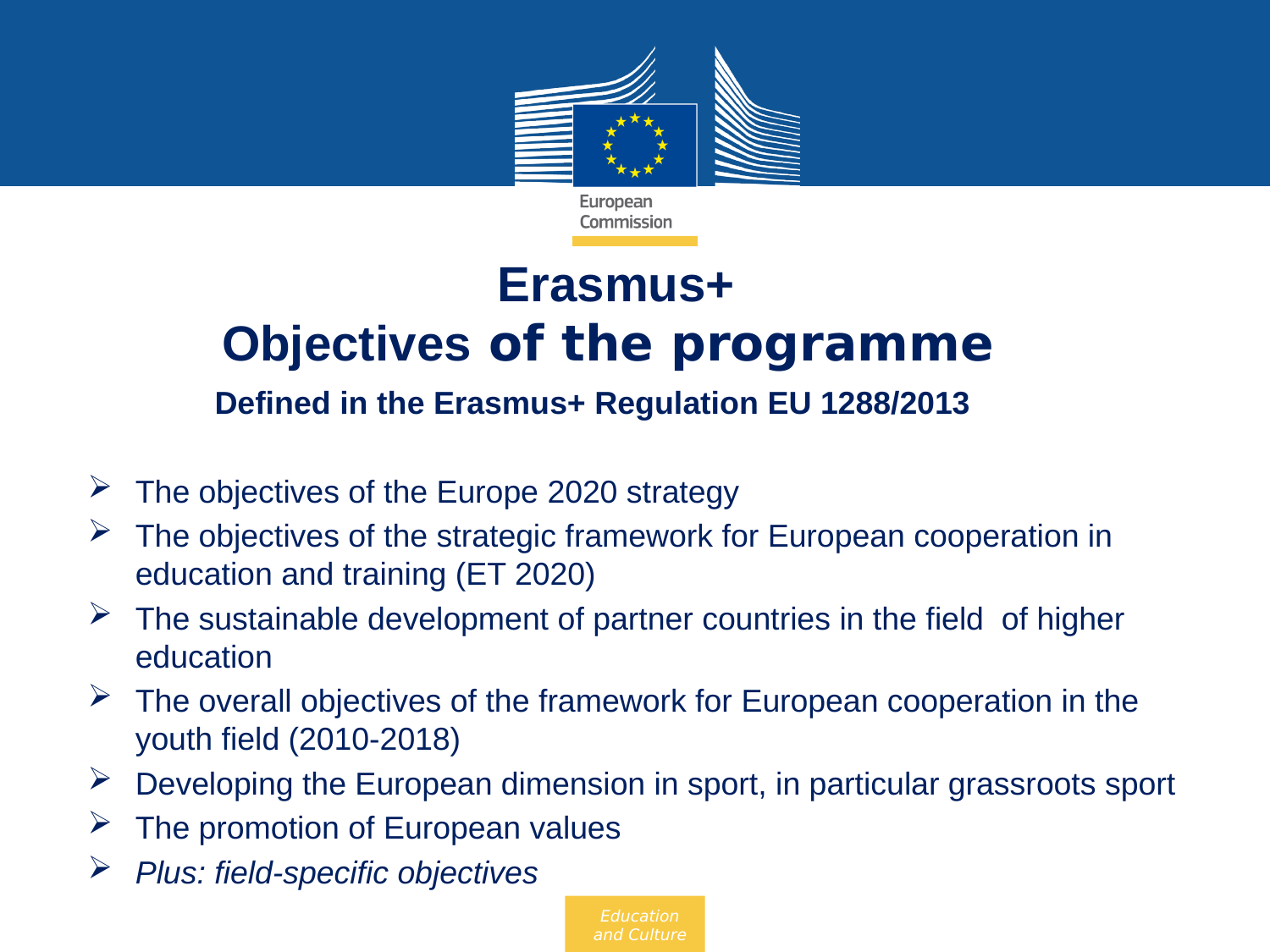

# Erasmus+ Objectives of the programme
	Defined in the Erasmus+ Regulation EU 1288/2013

The objectives of the Europe 2020 strategy
The objectives of the strategic framework for European cooperation in education and training (ET 2020)
The sustainable development of partner countries in the field  of higher education
The overall objectives of the framework for European cooperation in the youth field (2010-2018)
Developing the European dimension in sport, in particular grassroots sport
The promotion of European values
Plus: field-specific objectives